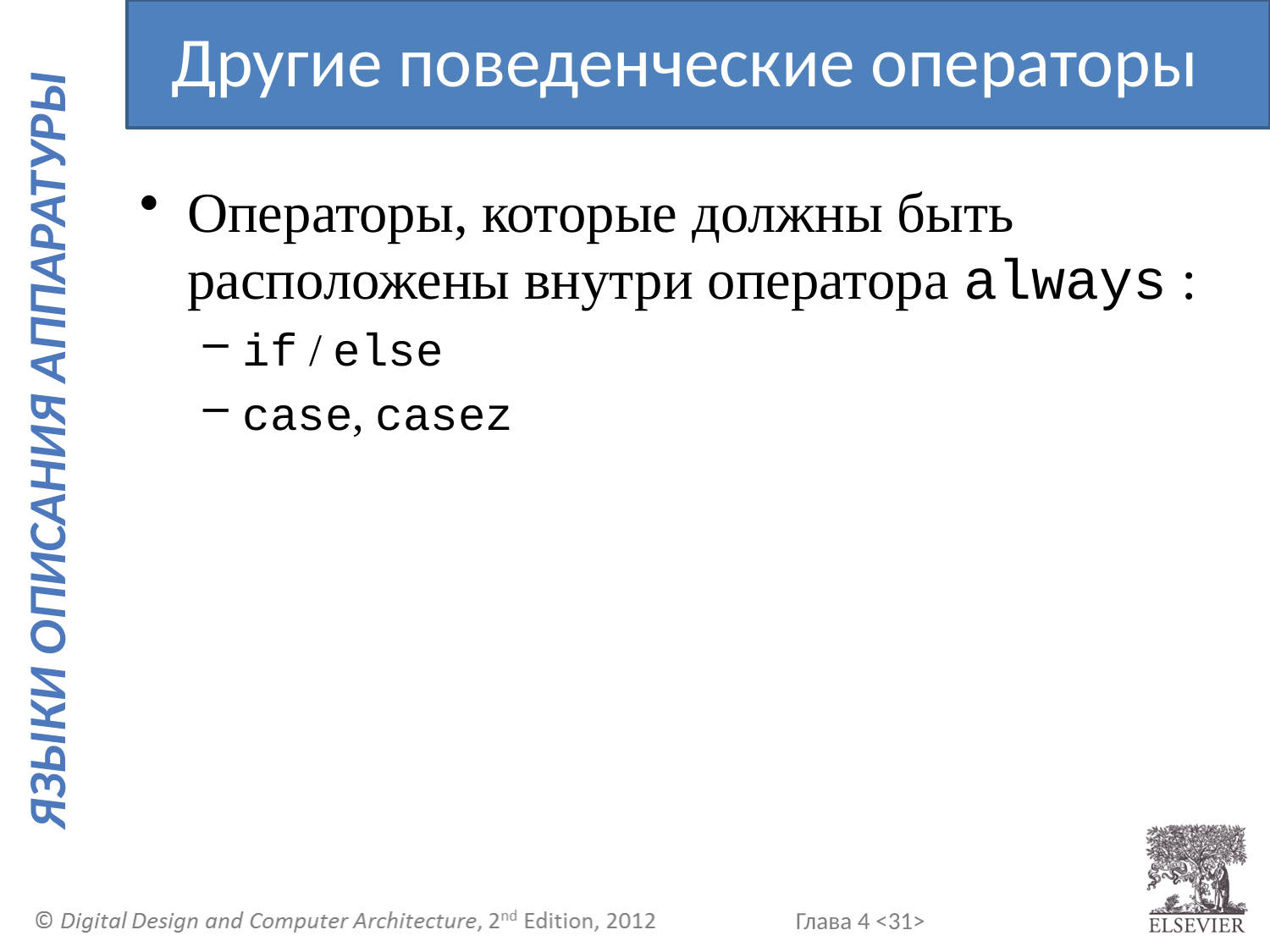

Другие поведенческие операторы

Операторы, которые должны быть расположены внутри оператора always :
if / else
case, casez